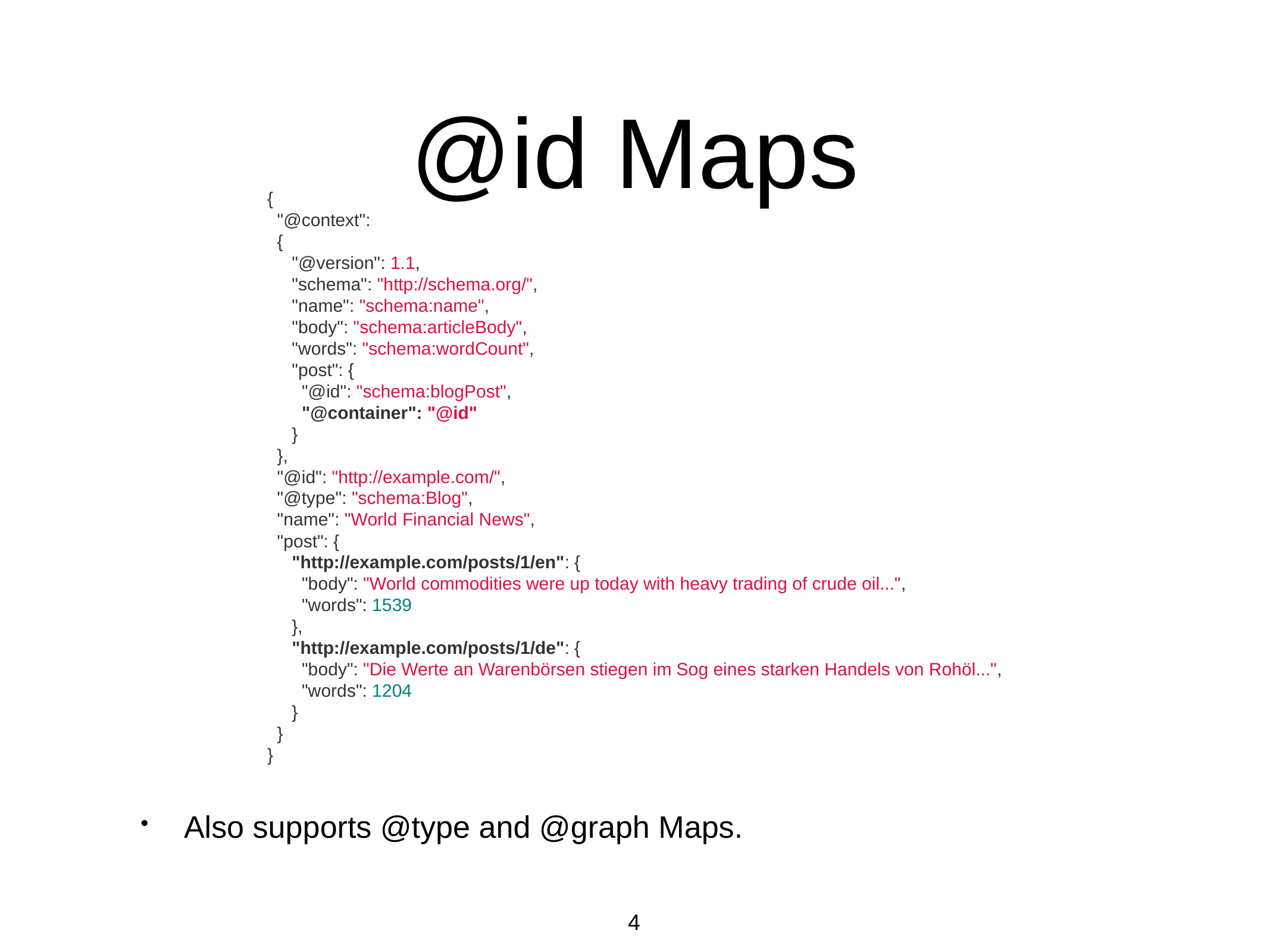

# @id Maps
{
  "@context":
  {
     "@version": 1.1,
     "schema": "http://schema.org/",
     "name": "schema:name",
     "body": "schema:articleBody",
     "words": "schema:wordCount",
     "post": {
       "@id": "schema:blogPost",
       "@container": "@id"
     }
  },
  "@id": "http://example.com/",
  "@type": "schema:Blog",
  "name": "World Financial News",
  "post": {
     "http://example.com/posts/1/en": {
       "body": "World commodities were up today with heavy trading of crude oil...",
       "words": 1539
     },
     "http://example.com/posts/1/de": {
       "body": "Die Werte an Warenbörsen stiegen im Sog eines starken Handels von Rohöl...",
       "words": 1204
     }
  }
}
Also supports @type and @graph Maps.
4